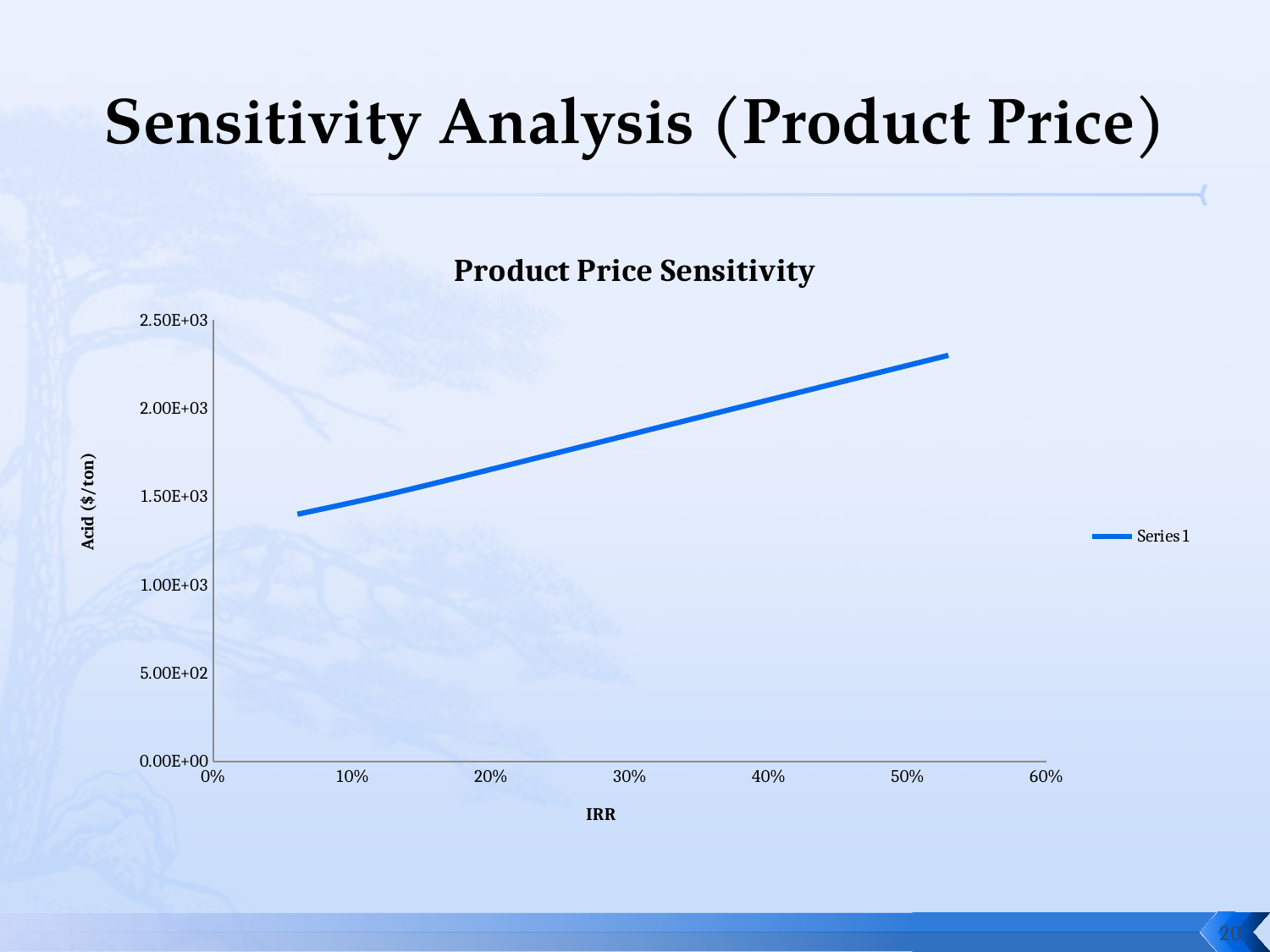

# Sensitivity Analysis (Product Price)

### Chart: Product Price Sensitivity

| Category |  |
|---|---|
20